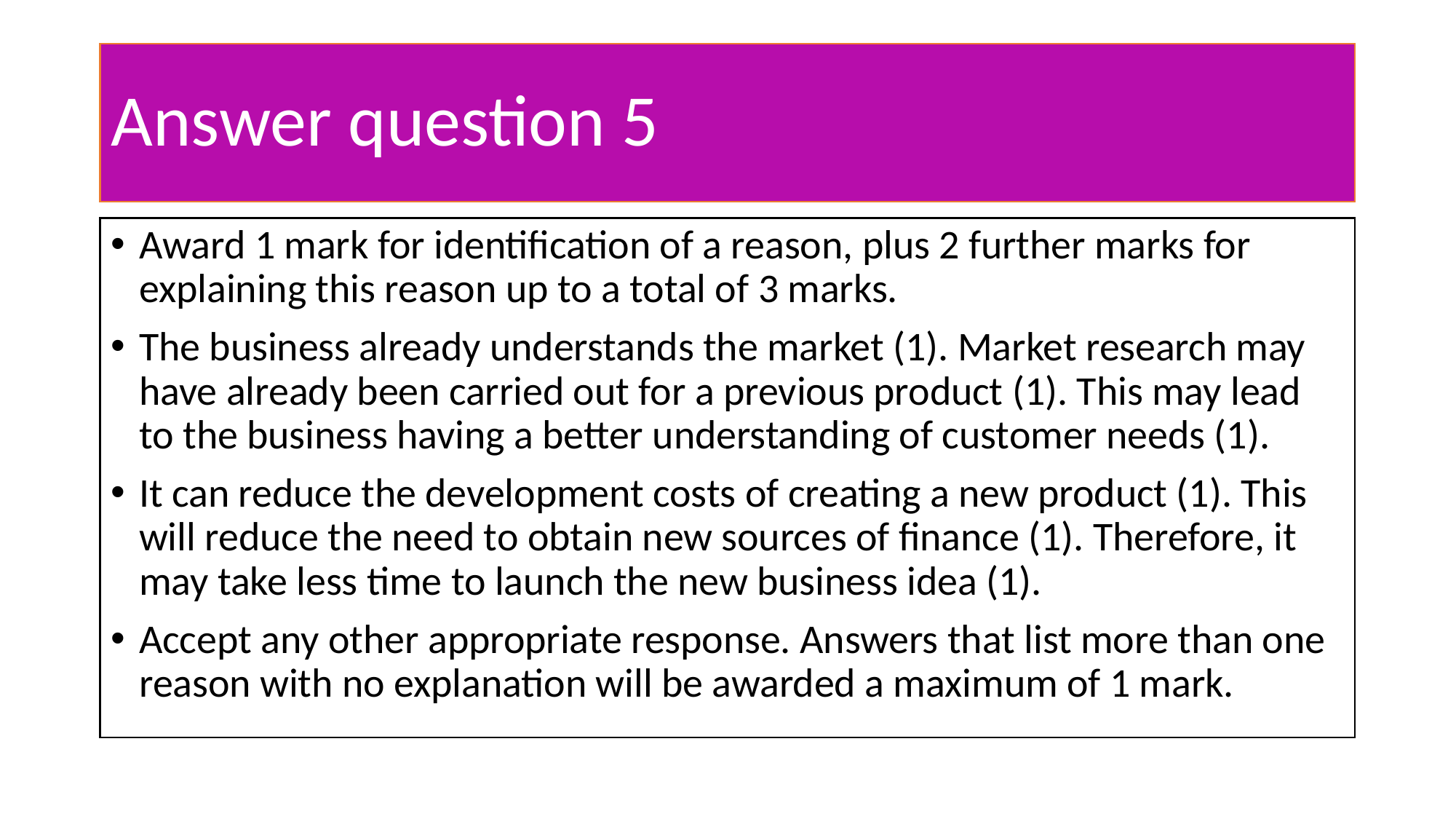

# Answer question 5
Award 1 mark for identification of a reason, plus 2 further marks for explaining this reason up to a total of 3 marks.
The business already understands the market (1). Market research may have already been carried out for a previous product (1). This may lead to the business having a better understanding of customer needs (1).
It can reduce the development costs of creating a new product (1). This will reduce the need to obtain new sources of finance (1). Therefore, it may take less time to launch the new business idea (1).
Accept any other appropriate response. Answers that list more than one reason with no explanation will be awarded a maximum of 1 mark.